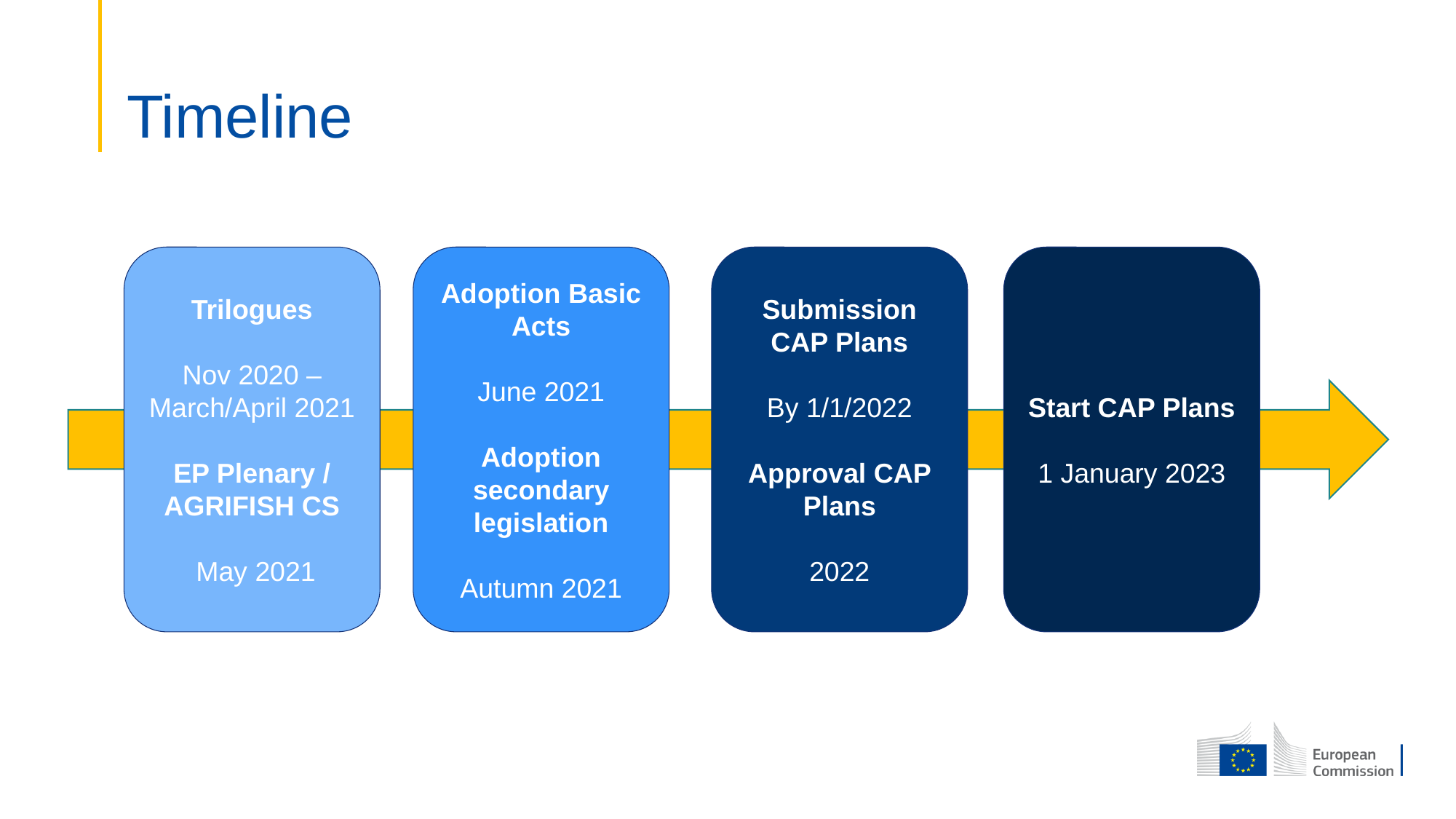

# Timeline

Adoption Basic Acts

June 2021

Adoption secondary legislation

Autumn 2021
Submission CAP Plans

By 1/1/2022

Approval CAP Plans

2022
Start CAP Plans

1 January 2023
Trilogues

Nov 2020 – March/April 2021

EP Plenary / AGRIFISH CS

 May 2021